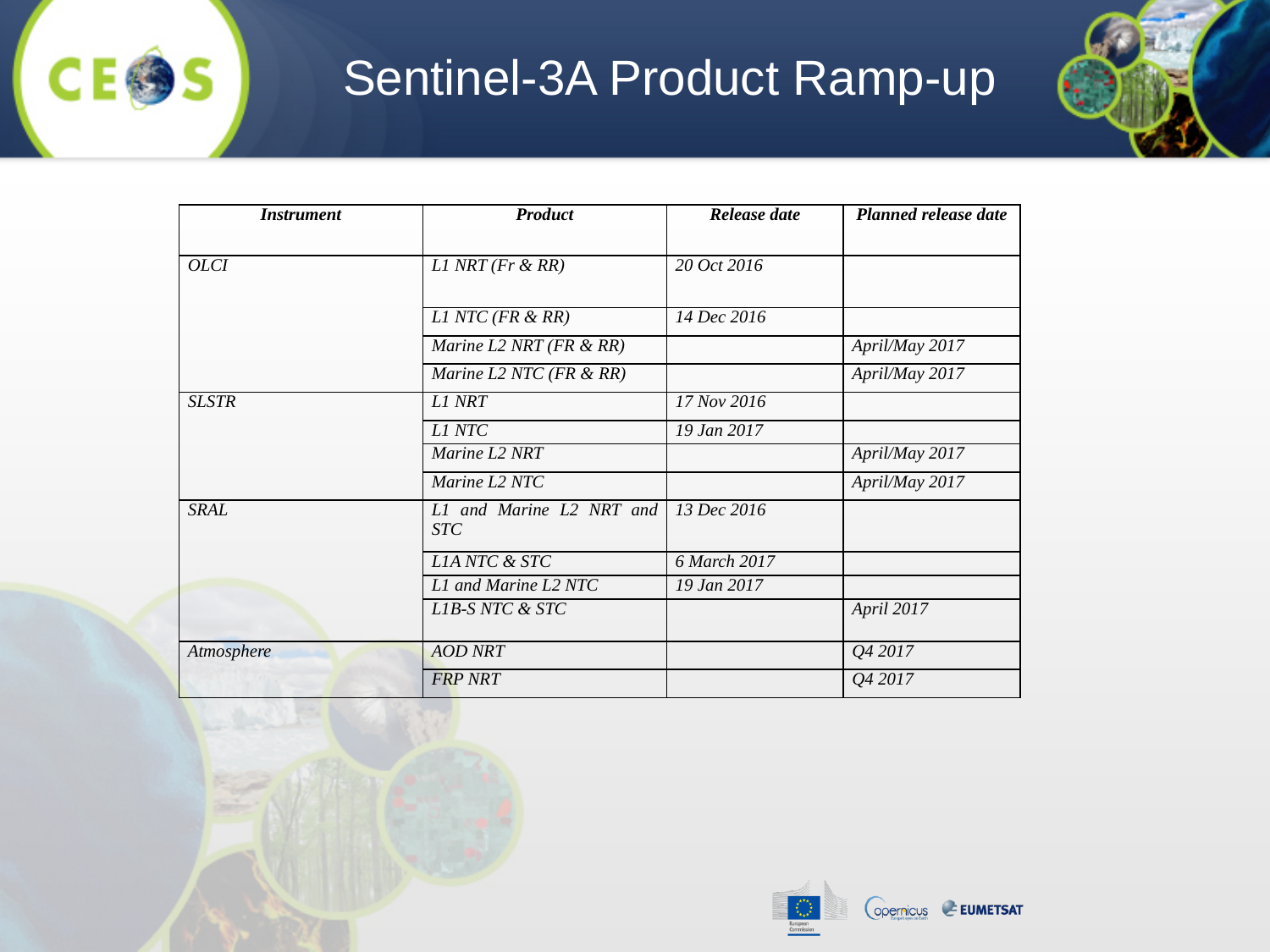

# Sentinel-3A Product Ramp-up
| Instrument | Product | Release date | Planned release date |
| --- | --- | --- | --- |
| OLCI | L1 NRT (Fr & RR) | 20 Oct 2016 |  |
|  | L1 NTC (FR & RR) | 14 Dec 2016 |  |
|  | Marine L2 NRT (FR & RR) |  | April/May 2017 |
|  | Marine L2 NTC (FR & RR) |  | April/May 2017 |
| SLSTR | L1 NRT | 17 Nov 2016 |  |
|  | L1 NTC | 19 Jan 2017 |  |
|  | Marine L2 NRT |  | April/May 2017 |
|  | Marine L2 NTC |  | April/May 2017 |
| SRAL | L1 and Marine L2 NRT and STC | 13 Dec 2016 |  |
|  | L1A NTC & STC | 6 March 2017 |  |
|  | L1 and Marine L2 NTC | 19 Jan 2017 |  |
|  | L1B-S NTC & STC |  | April 2017 |
| Atmosphere | AOD NRT |  | Q4 2017 |
|  | FRP NRT |  | Q4 2017 |